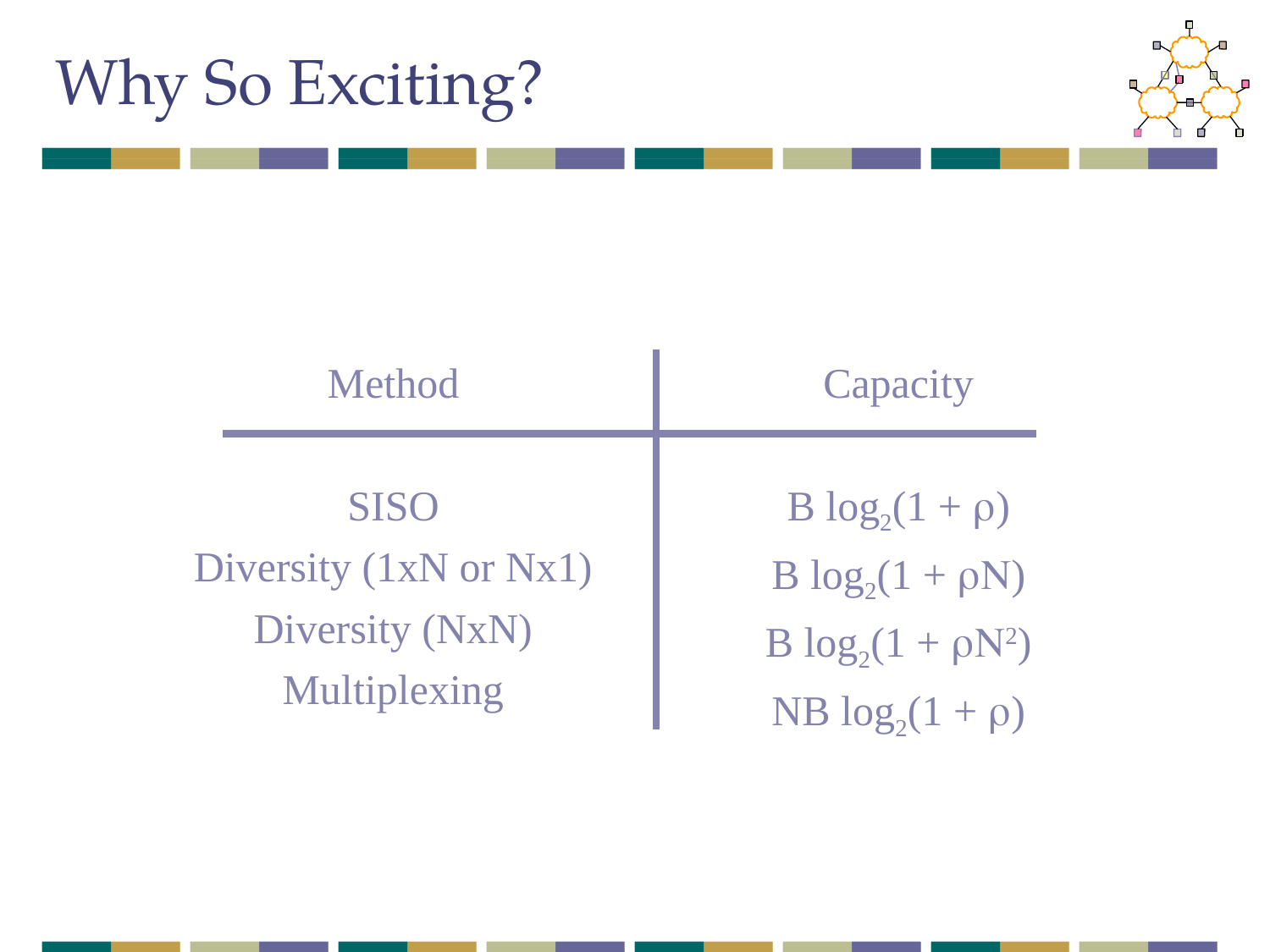

# Why So Exciting?
Method

SISO
Diversity (1xN or Nx1)
Diversity (NxN)
Multiplexing
Capacity

B log2(1 + ρ)
B log2(1 + ρΝ)
B log2(1 + ρΝ2)
NB log2(1 + ρ)